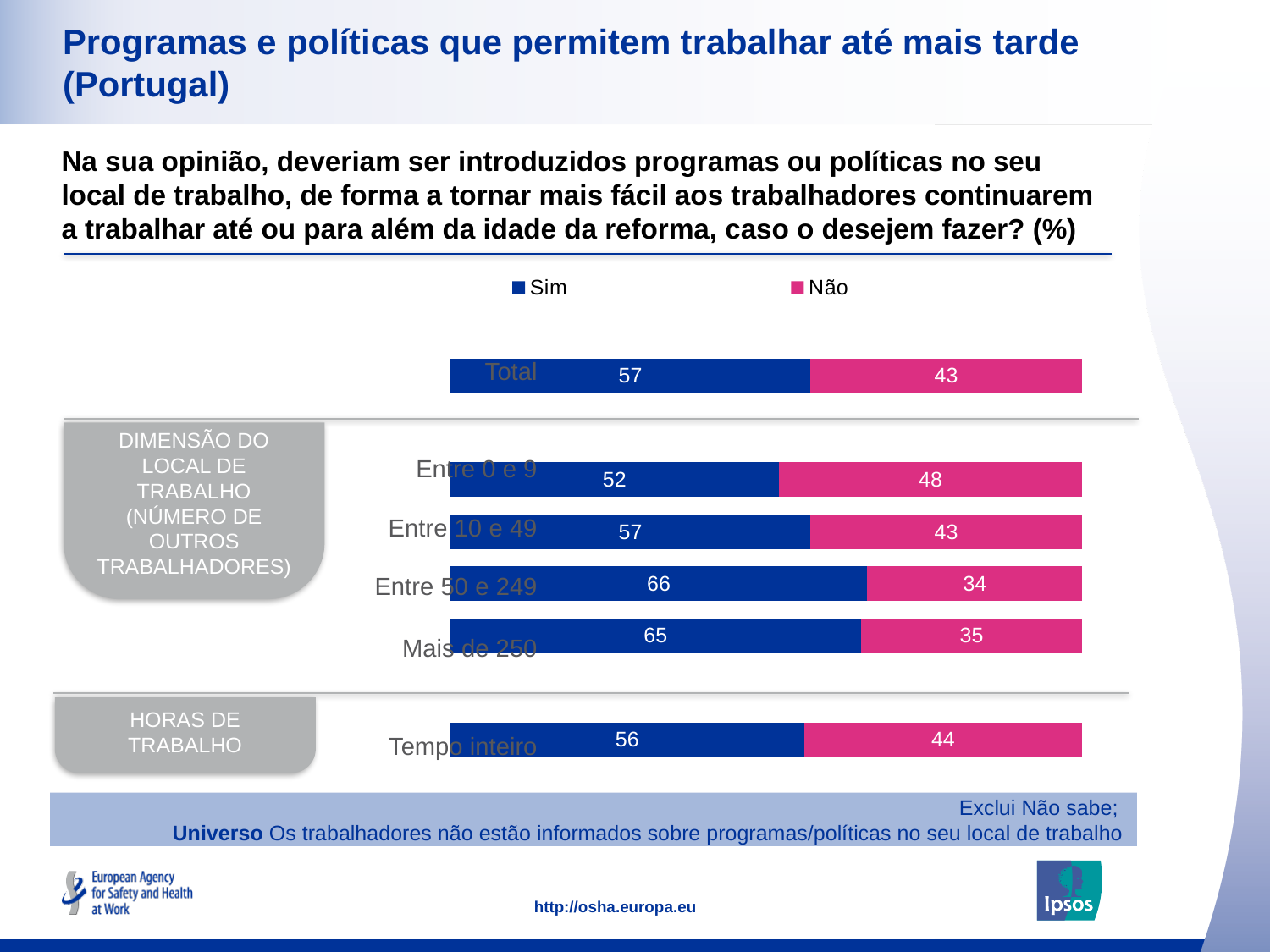

### Chart: Ipsos Ribbon Rules

| Category |  |
|---|---|
# Programas e políticas que permitem trabalhar até mais tarde (Portugal)

### Chart

| Category | Sim | Não |
|---|---|---|
| Total | 57.0 | 43.0 |
|  | None | None |
| Entre 0 e 9 | 52.0 | 48.0 |
| Entre 10 e 49 | 57.0 | 43.0 |
| Entre 50 e 249 | 66.0 | 34.0 |
| Mais de 250 | 65.0 | 35.0 |
|  | None | None |
| Tempo inteiro | 56.0 | 44.0 |
Na sua opinião, deveriam ser introduzidos programas ou políticas no seu local de trabalho, de forma a tornar mais fácil aos trabalhadores continuarem a trabalhar até ou para além da idade da reforma, caso o desejem fazer? (%)
| Total |
| --- |
|  |
| Entre 0 e 9 |
| Entre 10 e 49 |
| Entre 50 e 249 |
| Mais de 250 |
|  |
| Tempo inteiro |
DIMENSÃO DO LOCAL DE TRABALHO (NÚMERO DE OUTROS TRABALHADORES)
HORAS DE TRABALHO
Exclui Não sabe;
Universo Os trabalhadores não estão informados sobre programas/políticas no seu local de trabalho